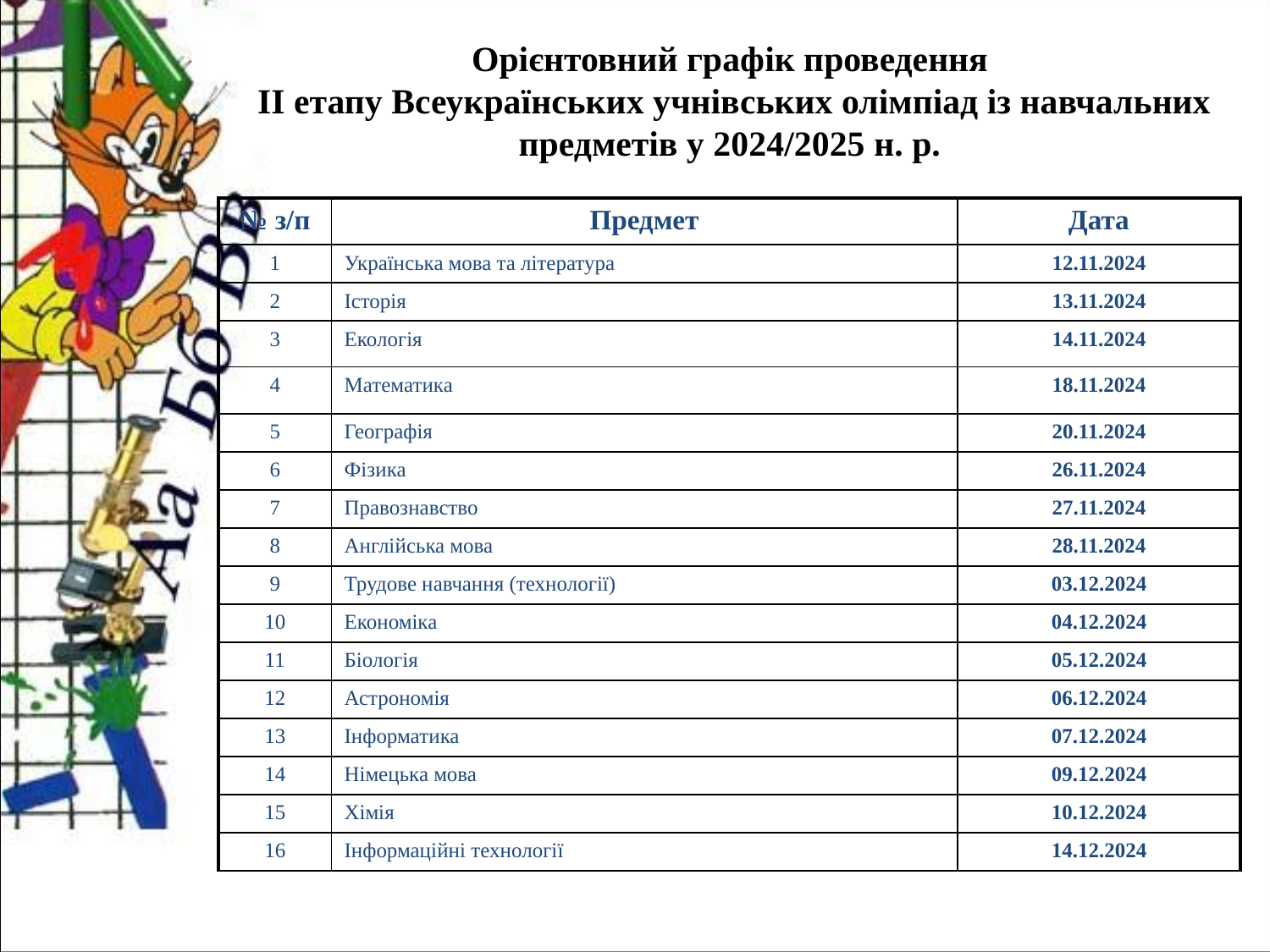

Орієнтовний графік проведення
ІІ етапу Всеукраїнських учнівських олімпіад із навчальних предметів у 2024/2025 н. р.

| № з/п | Предмет | Дата |
| --- | --- | --- |
| 1 | Українська мова та література | 12.11.2024 |
| 2 | Історія | 13.11.2024 |
| 3 | Екологія | 14.11.2024 |
| 4 | Математика | 18.11.2024 |
| 5 | Географія | 20.11.2024 |
| 6 | Фізика | 26.11.2024 |
| 7 | Правознавство | 27.11.2024 |
| 8 | Англійська мова | 28.11.2024 |
| 9 | Трудове навчання (технології) | 03.12.2024 |
| 10 | Економіка | 04.12.2024 |
| 11 | Біологія | 05.12.2024 |
| 12 | Астрономія | 06.12.2024 |
| 13 | Інформатика | 07.12.2024 |
| 14 | Німецька мова | 09.12.2024 |
| 15 | Хімія | 10.12.2024 |
| 16 | Інформаційні технології | 14.12.2024 |